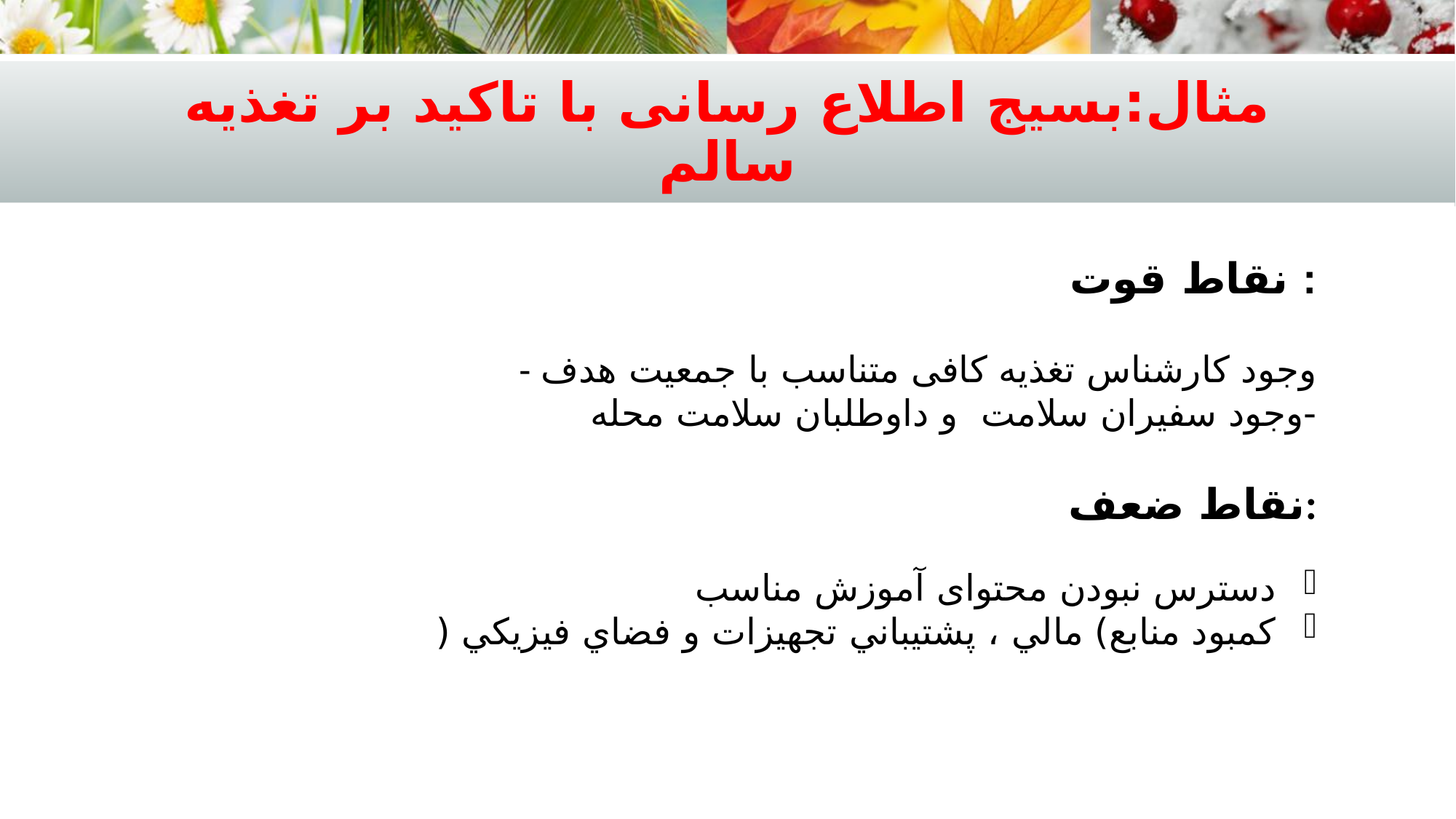

# مثال:بسیج اطلاع رسانی با تاکید بر تغذیه سالم
نقاط قوت :
- وجود کارشناس تغذیه کافی متناسب با جمعیت هدف
-وجود سفیران سلامت  و داوطلبان سلامت محله

نقاط ضعف:

دسترس نبودن محتوای آموزش مناسب
كمبود منابع) مالي ، پشتيباني تجهيزات و فضاي فيزيكي (